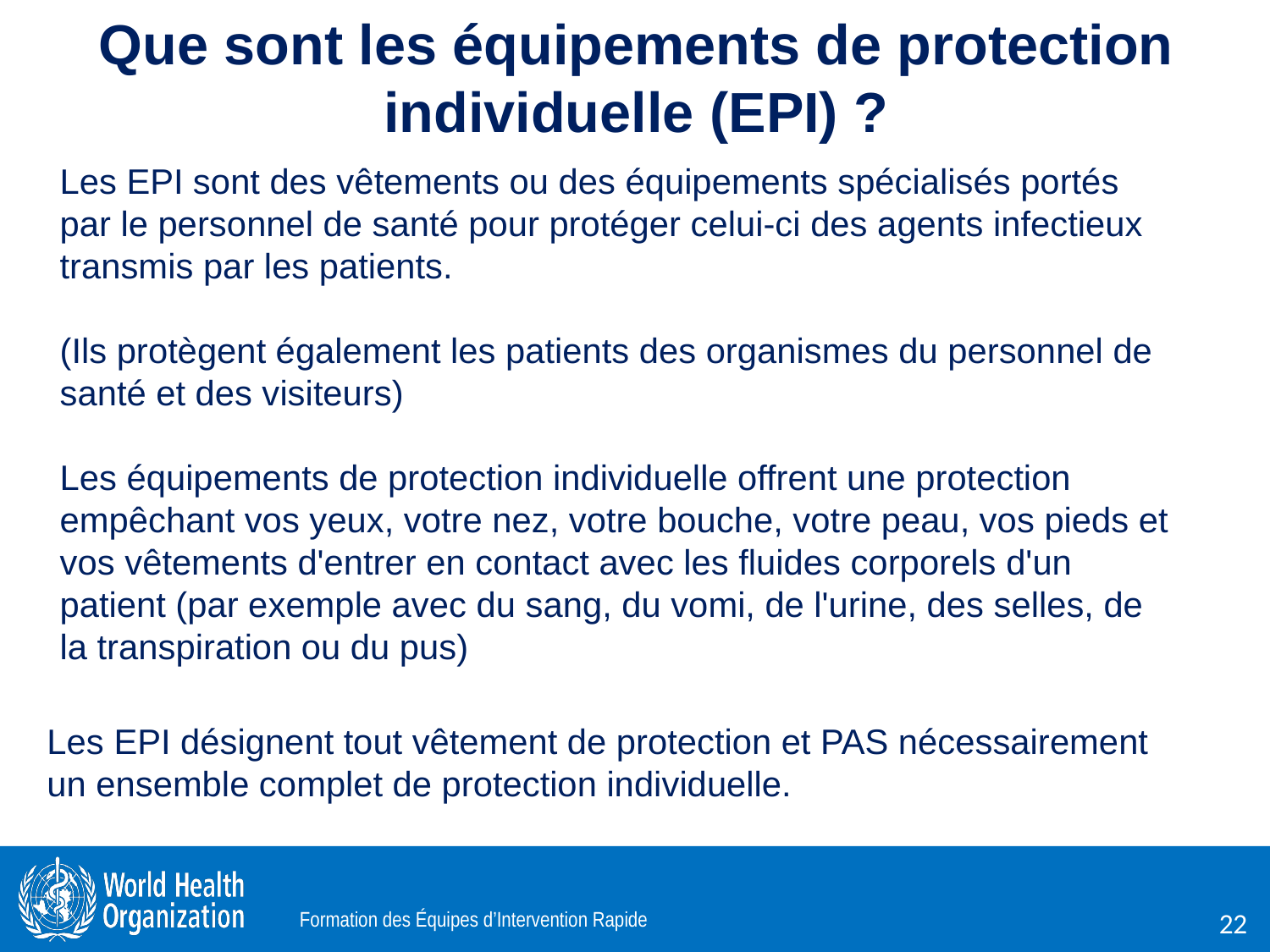

Que sont les équipements de protection individuelle (EPI) ?
# Les EPI sont des vêtements ou des équipements spécialisés portés par le personnel de santé pour protéger celui-ci des agents infectieux transmis par les patients. (Ils protègent également les patients des organismes du personnel de santé et des visiteurs) Les équipements de protection individuelle offrent une protection empêchant vos yeux, votre nez, votre bouche, votre peau, vos pieds et vos vêtements d'entrer en contact avec les fluides corporels d'un patient (par exemple avec du sang, du vomi, de l'urine, des selles, de la transpiration ou du pus)
Les EPI désignent tout vêtement de protection et PAS nécessairement un ensemble complet de protection individuelle.